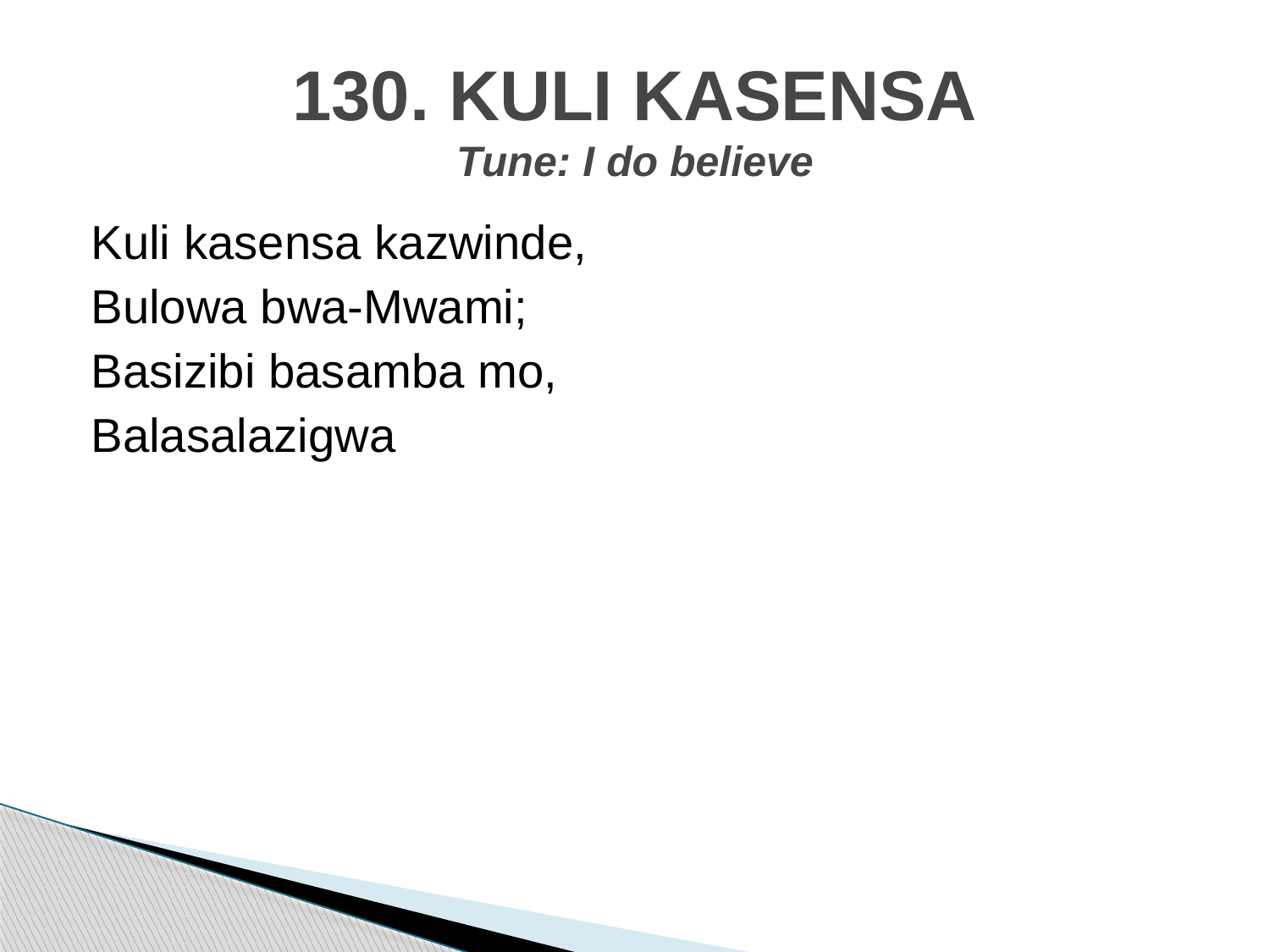

# 130. KULI KASENSA Tune: I do believe
Kuli kasensa kazwinde,
Bulowa bwa-Mwami;
Basizibi basamba mo,
Balasalazigwa